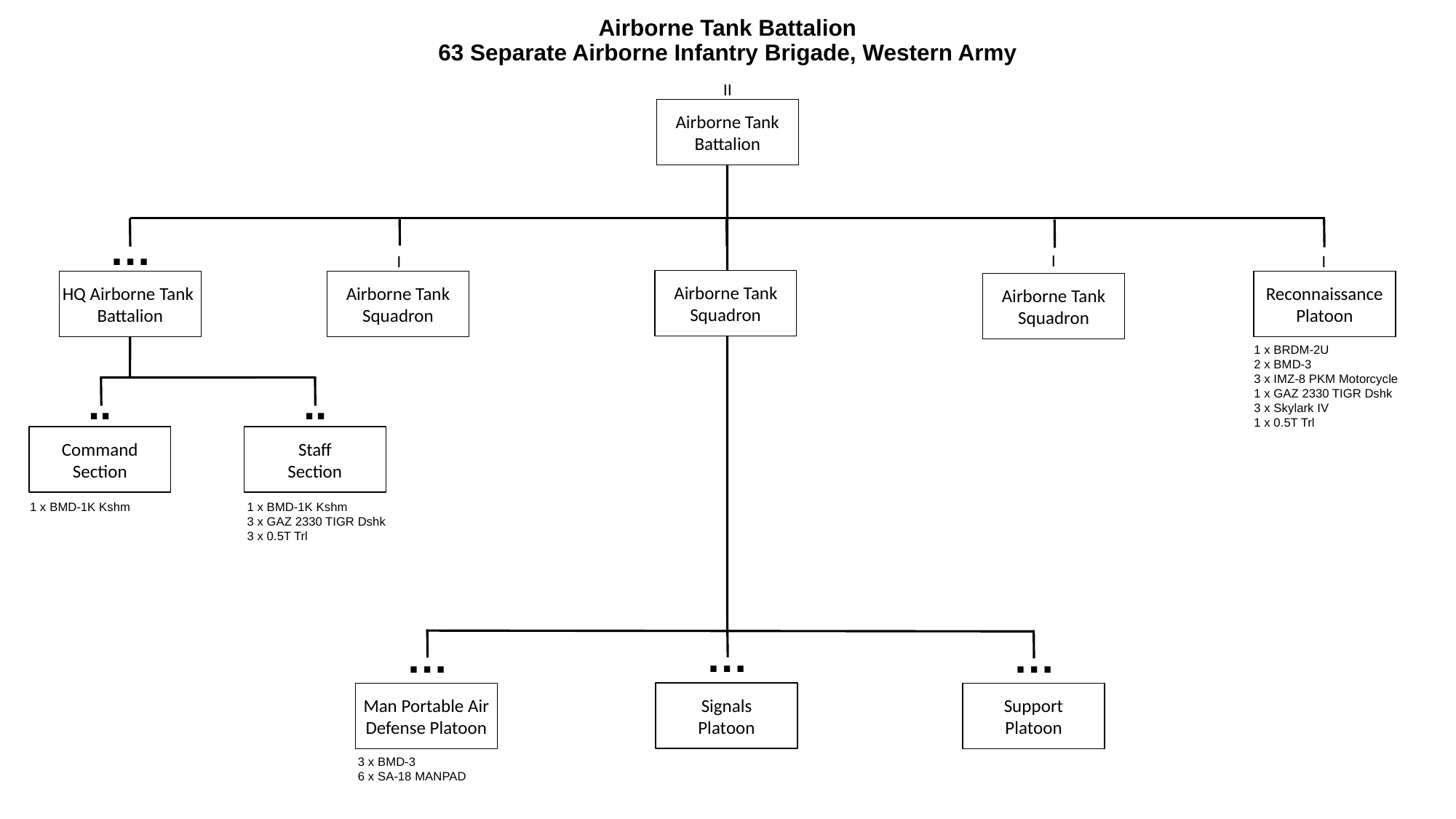

# Airborne Tank Battalion 63 Separate Airborne Infantry Brigade, Western Army
II
Airborne Tank Battalion
…
I
I
I
Airborne Tank Squadron
Airborne Tank Squadron
Reconnaissance Platoon
HQ Airborne Tank
Battalion
Airborne Tank Squadron
1 x BRDM-2U
2 x BMD-3
3 x IMZ-8 PKM Motorcycle
1 x GAZ 2330 TIGR Dshk
3 x Skylark IV
1 x 0.5T Trl
..
..
Command
Section
Staff
Section
1 x BMD-1K Kshm

1 x BMD-1K Kshm
3 x GAZ 2330 TIGR Dshk
3 x 0.5T Trl
…
…
…
Signals
Platoon
Man Portable Air Defense Platoon
Support
Platoon
3 x BMD-3
6 x SA-18 MANPAD